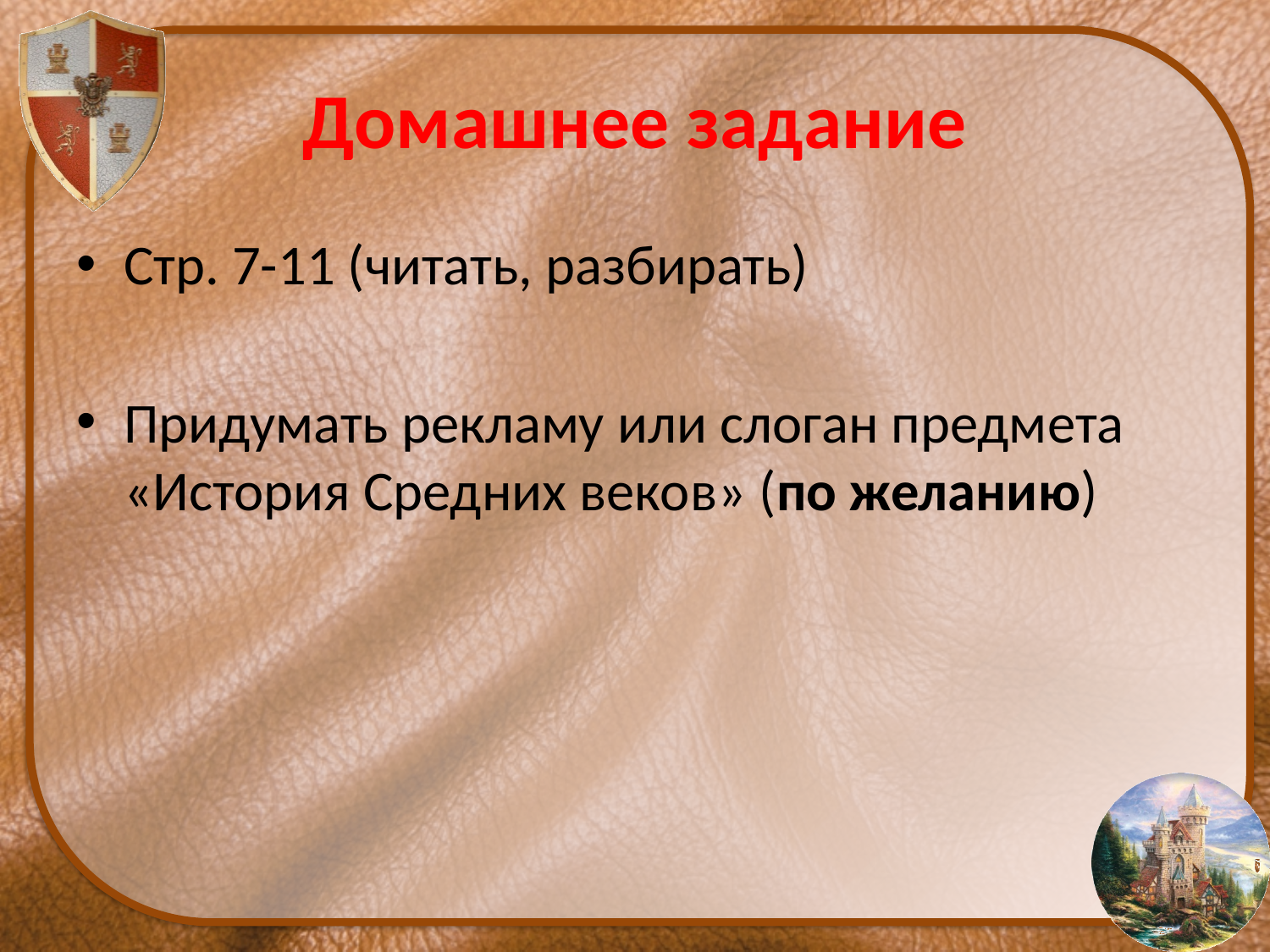

# Домашнее задание
Стр. 7-11 (читать, разбирать)

Придумать рекламу или слоган предмета «История Средних веков» (по желанию)